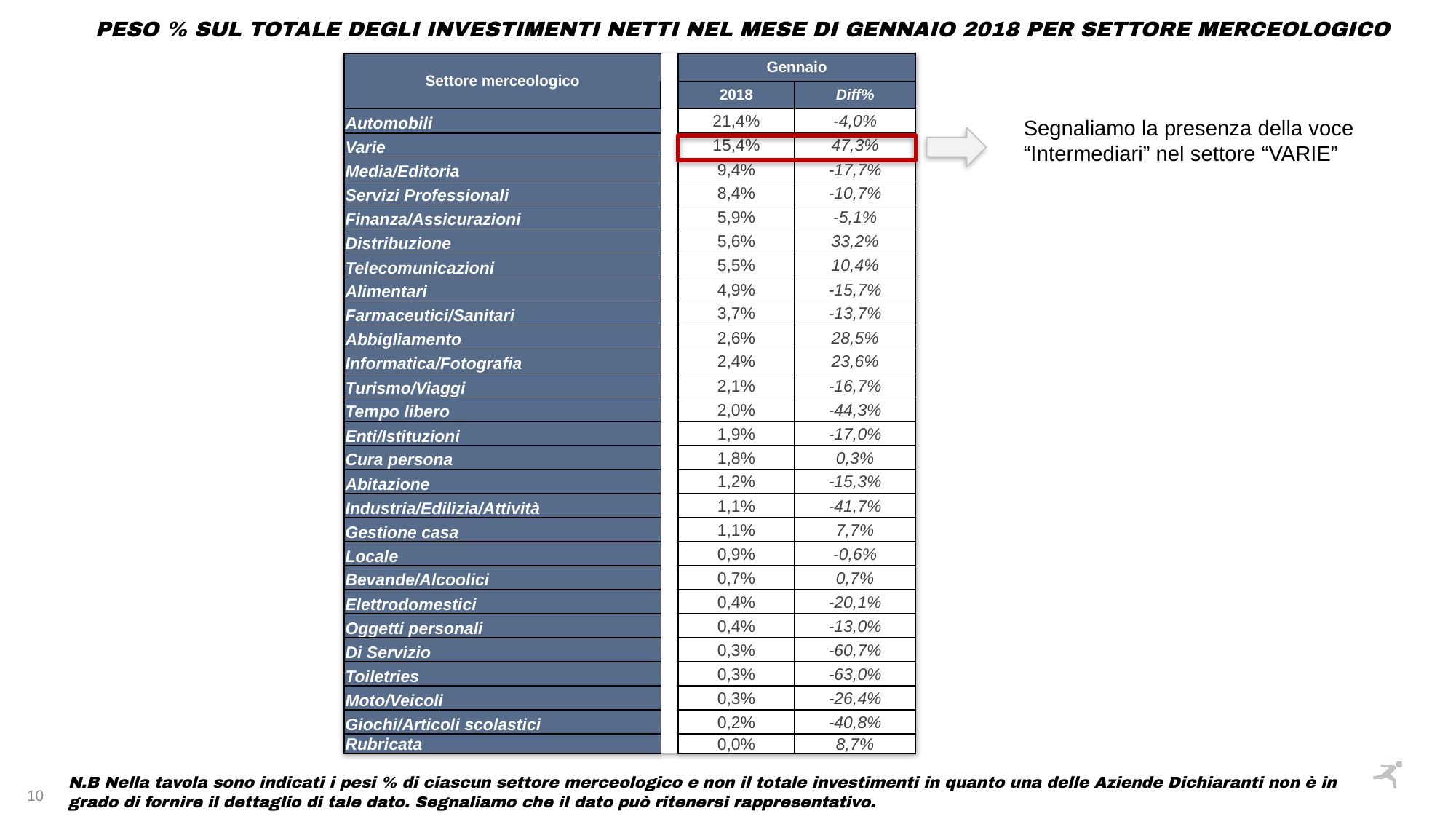

PESO % SUL TOTALE DEGLI INVESTIMENTI NETTI nel mese di gennaio 2018 PER SETTORE MERCEOLOGICO
| Settore merceologico |  | Gennaio |  |
| --- | --- | --- | --- |
|  |  | 2018 | Diff% |
| Automobili |  | 21,4% | -4,0% |
| Varie |  | 15,4% | 47,3% |
| Media/Editoria |  | 9,4% | -17,7% |
| Servizi Professionali |  | 8,4% | -10,7% |
| Finanza/Assicurazioni |  | 5,9% | -5,1% |
| Distribuzione |  | 5,6% | 33,2% |
| Telecomunicazioni |  | 5,5% | 10,4% |
| Alimentari |  | 4,9% | -15,7% |
| Farmaceutici/Sanitari |  | 3,7% | -13,7% |
| Abbigliamento |  | 2,6% | 28,5% |
| Informatica/Fotografia |  | 2,4% | 23,6% |
| Turismo/Viaggi |  | 2,1% | -16,7% |
| Tempo libero |  | 2,0% | -44,3% |
| Enti/Istituzioni |  | 1,9% | -17,0% |
| Cura persona |  | 1,8% | 0,3% |
| Abitazione |  | 1,2% | -15,3% |
| Industria/Edilizia/Attività |  | 1,1% | -41,7% |
| Gestione casa |  | 1,1% | 7,7% |
| Locale |  | 0,9% | -0,6% |
| Bevande/Alcoolici |  | 0,7% | 0,7% |
| Elettrodomestici |  | 0,4% | -20,1% |
| Oggetti personali |  | 0,4% | -13,0% |
| Di Servizio |  | 0,3% | -60,7% |
| Toiletries |  | 0,3% | -63,0% |
| Moto/Veicoli |  | 0,3% | -26,4% |
| Giochi/Articoli scolastici |  | 0,2% | -40,8% |
| Rubricata |  | 0,0% | 8,7% |
Segnaliamo la presenza della voce “Intermediari” nel settore “VARIE”

N.B Nella tavola sono indicati i pesi % di ciascun settore merceologico e non il totale investimenti in quanto una delle Aziende Dichiaranti non è in grado di fornire il dettaglio di tale dato. Segnaliamo che il dato può ritenersi rappresentativo.
10